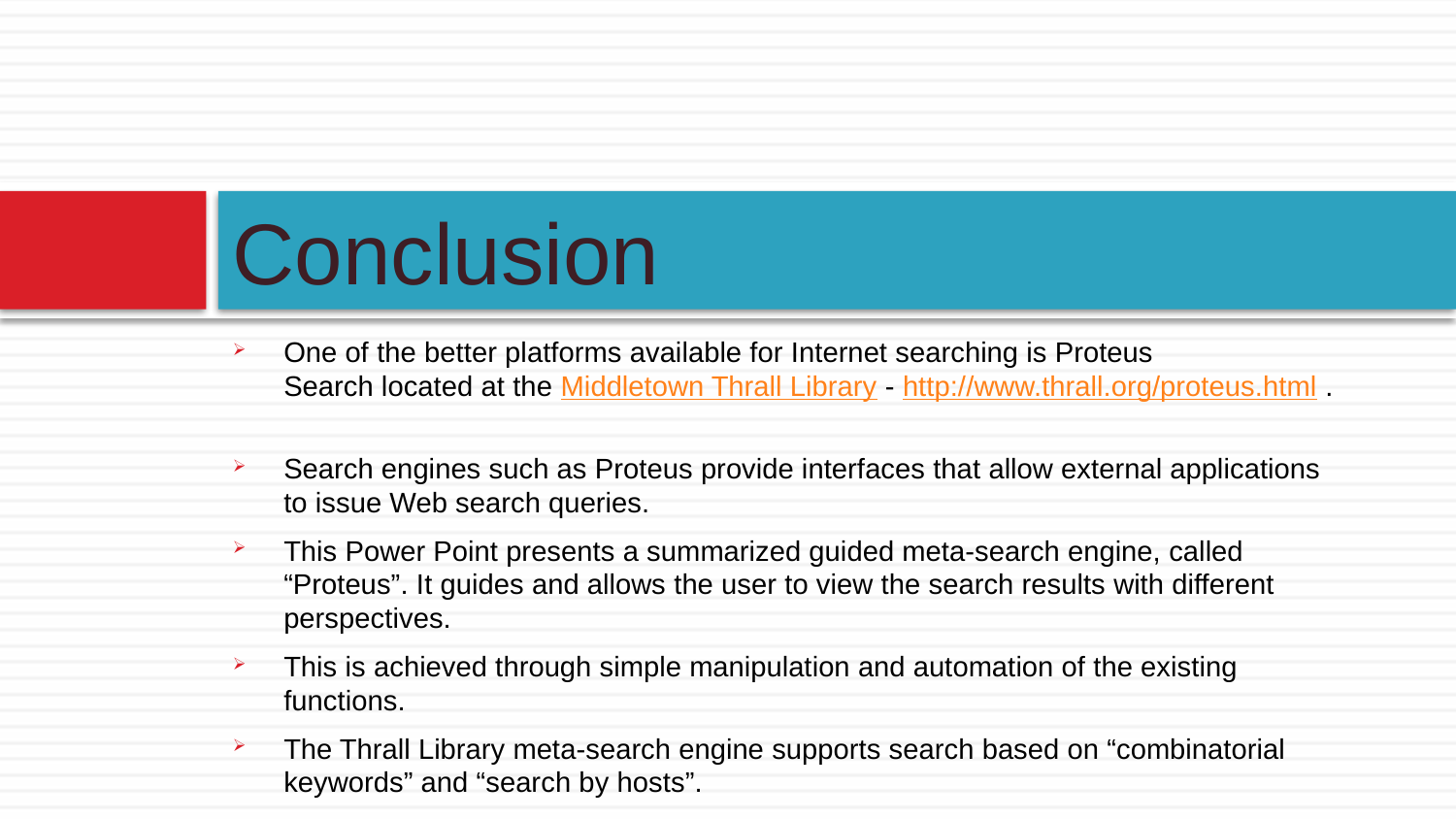

# Conclusion
One of the better platforms available for Internet searching is Proteus Search located at the Middletown Thrall Library - http://www.thrall.org/proteus.html .
Search engines such as Proteus provide interfaces that allow external applications to issue Web search queries.
This Power Point presents a summarized guided meta-search engine, called “Proteus”. It guides and allows the user to view the search results with different perspectives.
This is achieved through simple manipulation and automation of the existing  functions.
The Thrall Library meta-search engine supports search based on “combinatorial keywords” and “search by hosts”.
The capability of Proteus cluster architecture through its programmable Web services creates advanced search features at a third party user application level.